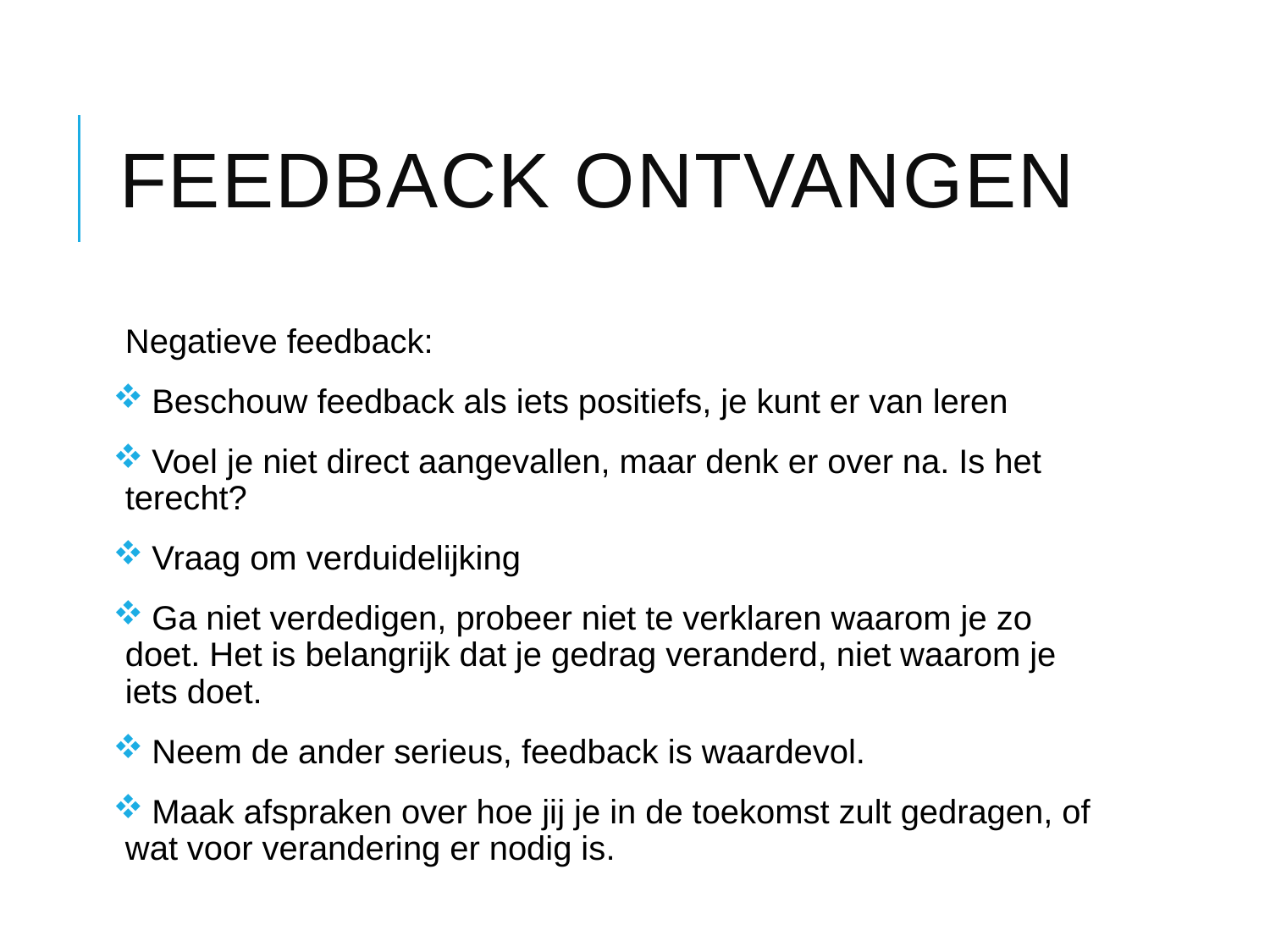

# Feedback ontvangen
Negatieve feedback:
 Beschouw feedback als iets positiefs, je kunt er van leren
 Voel je niet direct aangevallen, maar denk er over na. Is het terecht?
 Vraag om verduidelijking
 Ga niet verdedigen, probeer niet te verklaren waarom je zo doet. Het is belangrijk dat je gedrag veranderd, niet waarom je iets doet.
 Neem de ander serieus, feedback is waardevol.
 Maak afspraken over hoe jij je in de toekomst zult gedragen, of wat voor verandering er nodig is.